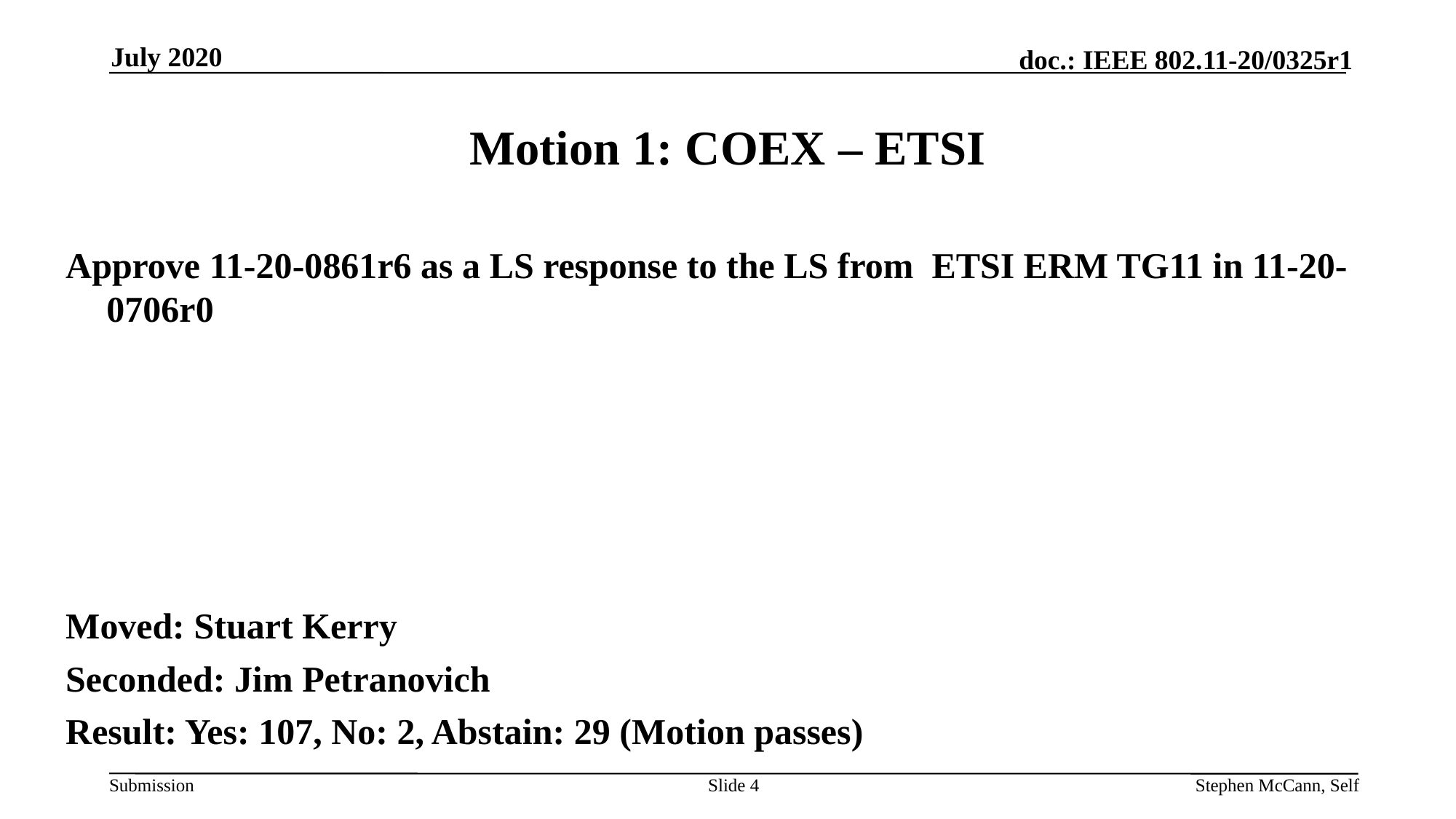

July 2020
# Motion 1: COEX – ETSI
Approve 11-20-0861r6 as a LS response to the LS from  ETSI ERM TG11 in 11-20-0706r0

Moved: Stuart Kerry
Seconded: Jim Petranovich
Result: Yes: 107, No: 2, Abstain: 29 (Motion passes)

Slide 4
Stephen McCann, Self